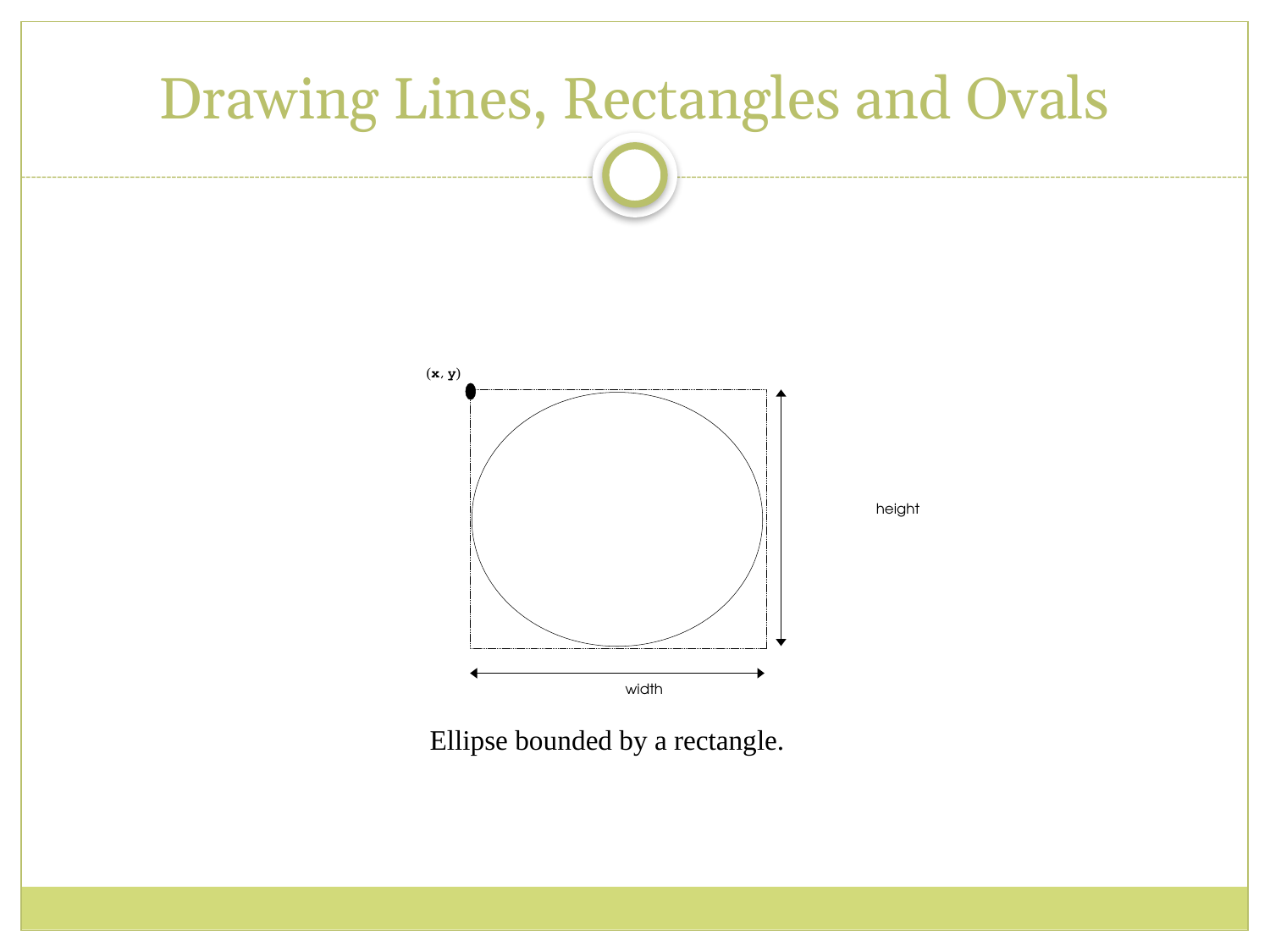

# Drawing Lines, Rectangles and Ovals

(x, y)

height

width

Ellipse bounded by a rectangle.